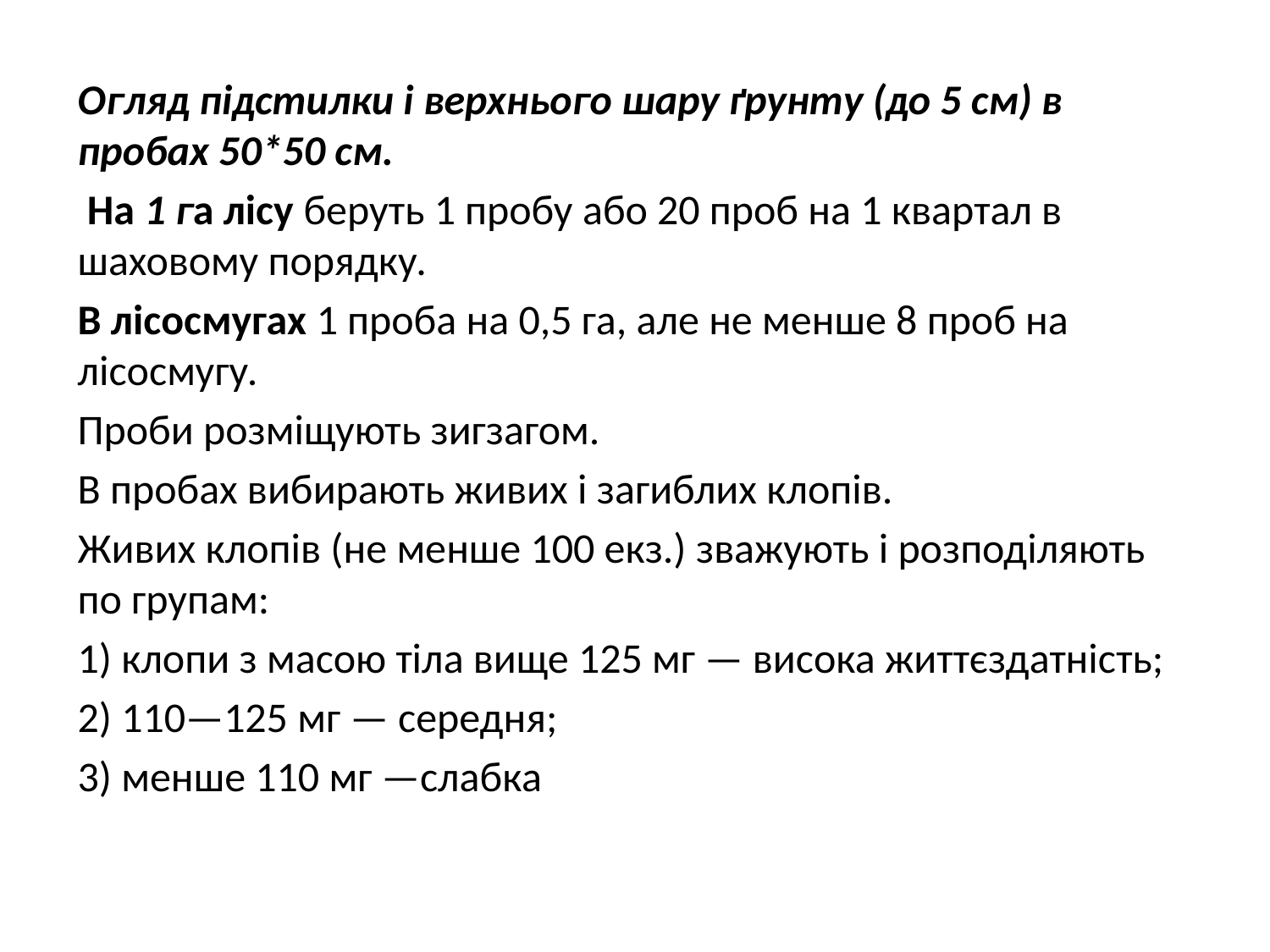

Огляд підстилки і верхнього шару ґрунту (до 5 см) в пробах 50*50 см.
 На 1 га лісу беруть 1 пробу або 20 проб на 1 квартал в шаховому порядку.
В лісосмугах 1 проба на 0,5 га, але не менше 8 проб на лісосмугу.
Проби розміщують зигзагом.
В пробах вибирають живих і загиблих клопів.
Живих клопів (не менше 100 екз.) зважують і розподіляють по групам:
1) клопи з масою тіла вище 125 мг — висока життєздатність;
2) 110—125 мг — середня;
3) менше 110 мг —слабка